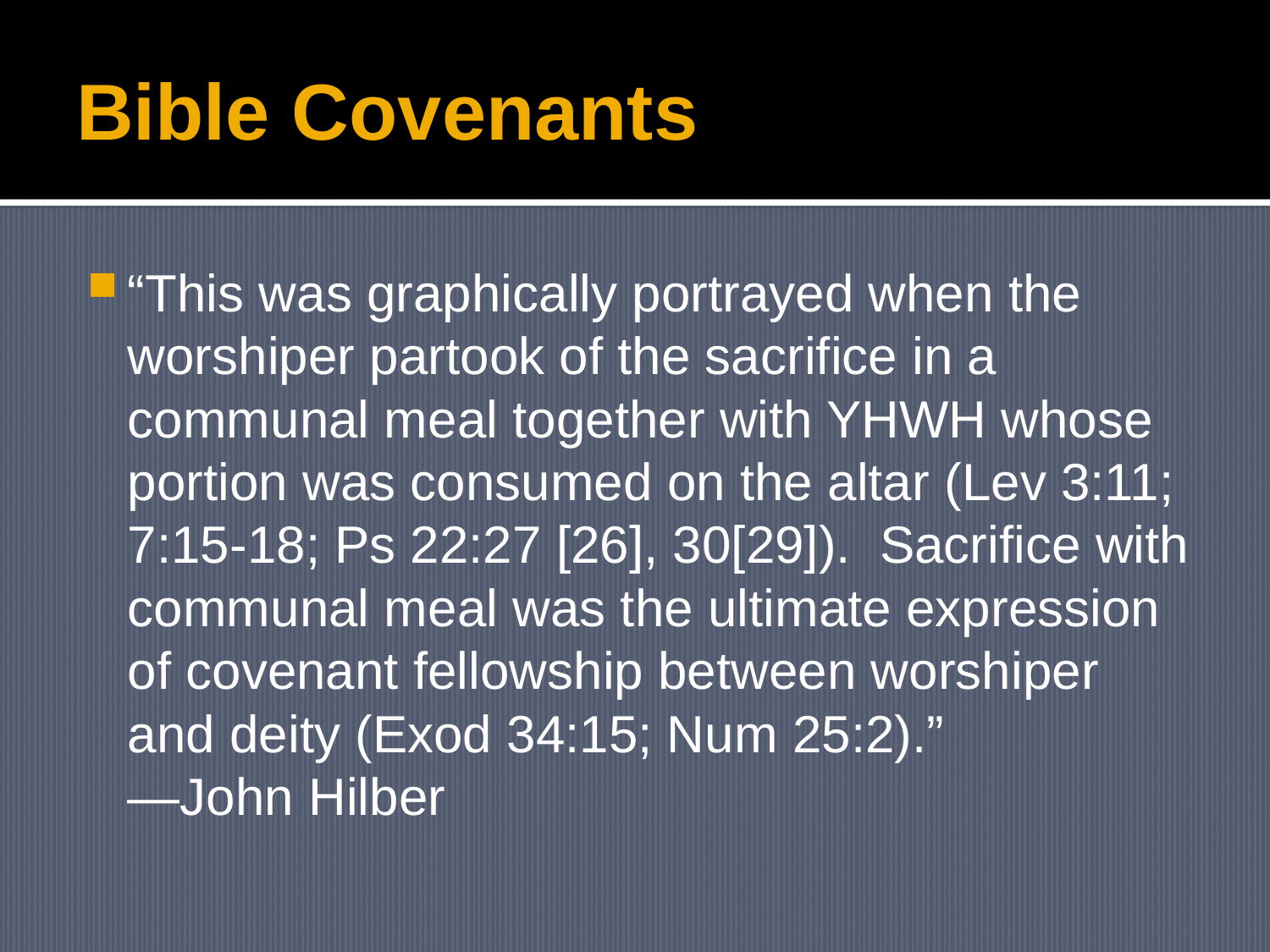

# Bible Covenants
“This was graphically portrayed when the worshiper partook of the sacrifice in a communal meal together with YHWH whose portion was consumed on the altar (Lev 3:11; 7:15-18; Ps 22:27 [26], 30[29]).  Sacrifice with communal meal was the ultimate expression of covenant fellowship between worshiper and deity (Exod 34:15; Num 25:2).”
—John Hilber